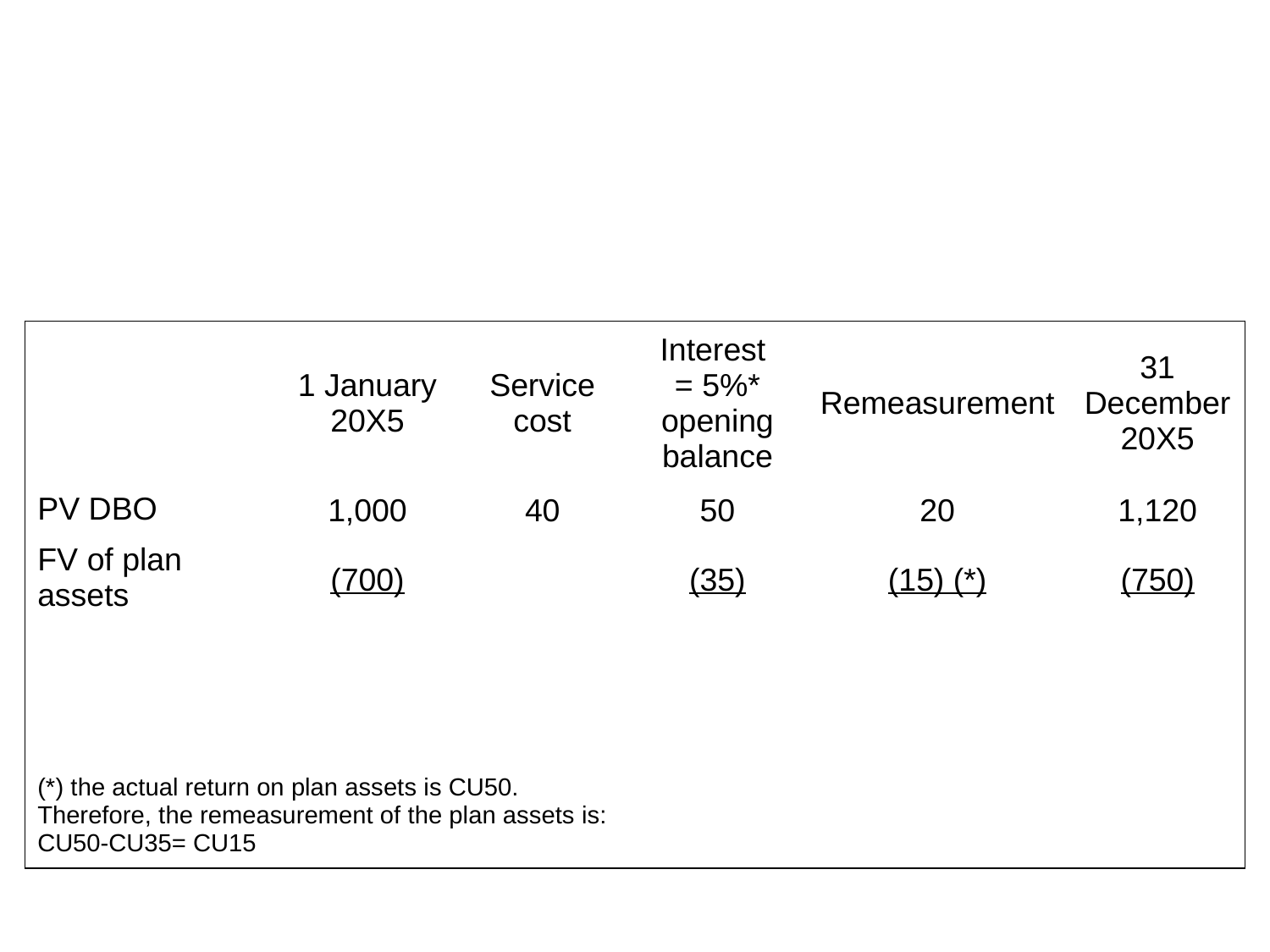

# DB plan Solution
|  | 1 January 20X5 | Service cost | Interest = 5%\* opening balance | Remeasurement | 31 December 20X5 |
| --- | --- | --- | --- | --- | --- |
| PV DBO | 1,000 | 40 | 50 | 20 | 1,120 |
| FV of plan assets | (700) |  | (35) | (15) (\*) | (750) |
| Net DBO | 300 | 40 | 15 | 5 | 360 |
| Classification | BS | P&L | P&L | OCI | BS |
| (\*) the actual return on plan assets is CU50. Therefore, the remeasurement of the plan assets is: CU50-CU35= CU15 |  |  |  |  |  |